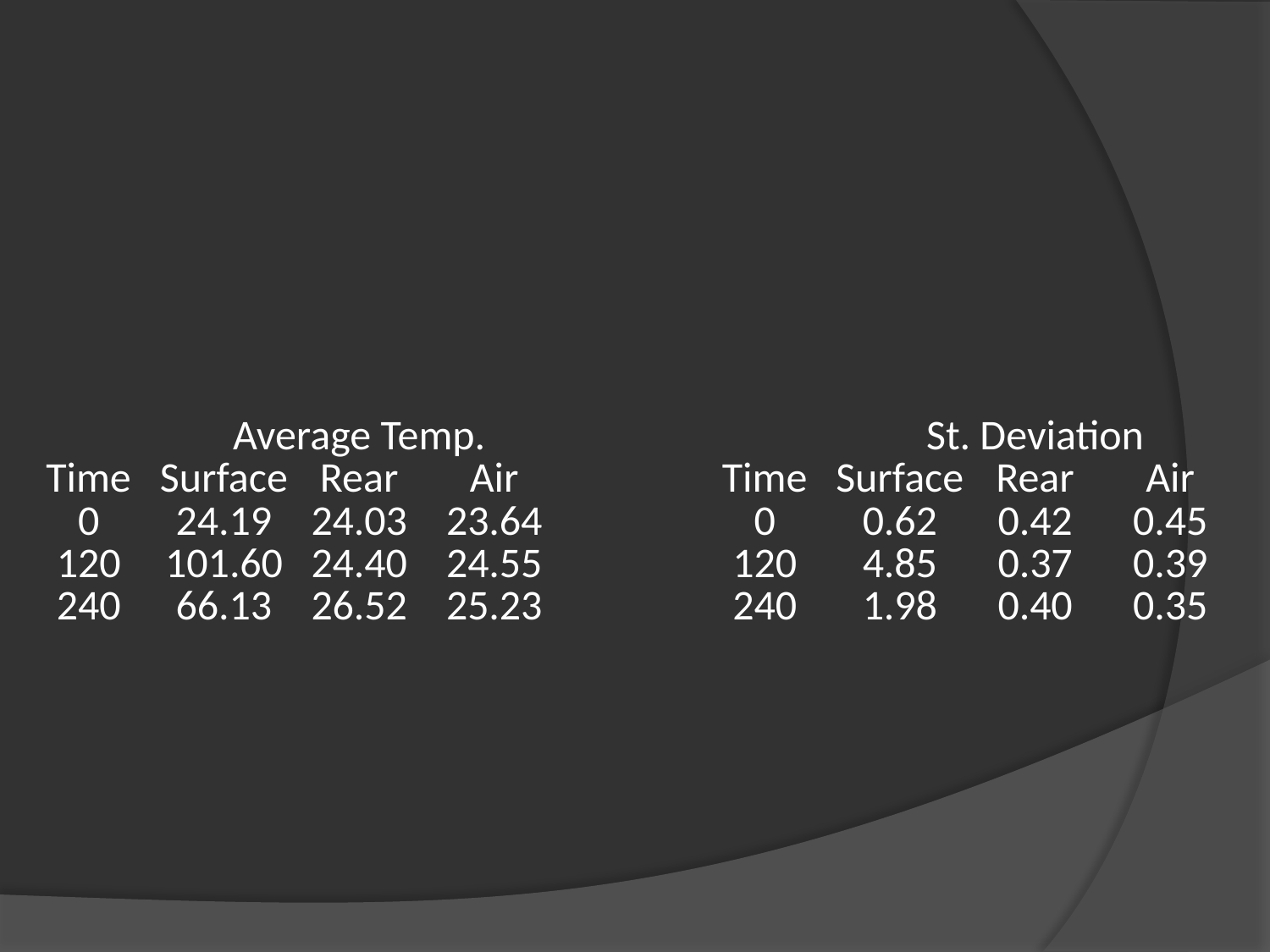

|  | Average Temp. |  |  |  |  | St. Deviation |  |  |
| --- | --- | --- | --- | --- | --- | --- | --- | --- |
| Time | Surface | Rear | Air |  | Time | Surface | Rear | Air |
| 0 | 24.19 | 24.03 | 23.64 |  | 0 | 0.62 | 0.42 | 0.45 |
| 120 | 101.60 | 24.40 | 24.55 |  | 120 | 4.85 | 0.37 | 0.39 |
| 240 | 66.13 | 26.52 | 25.23 |  | 240 | 1.98 | 0.40 | 0.35 |